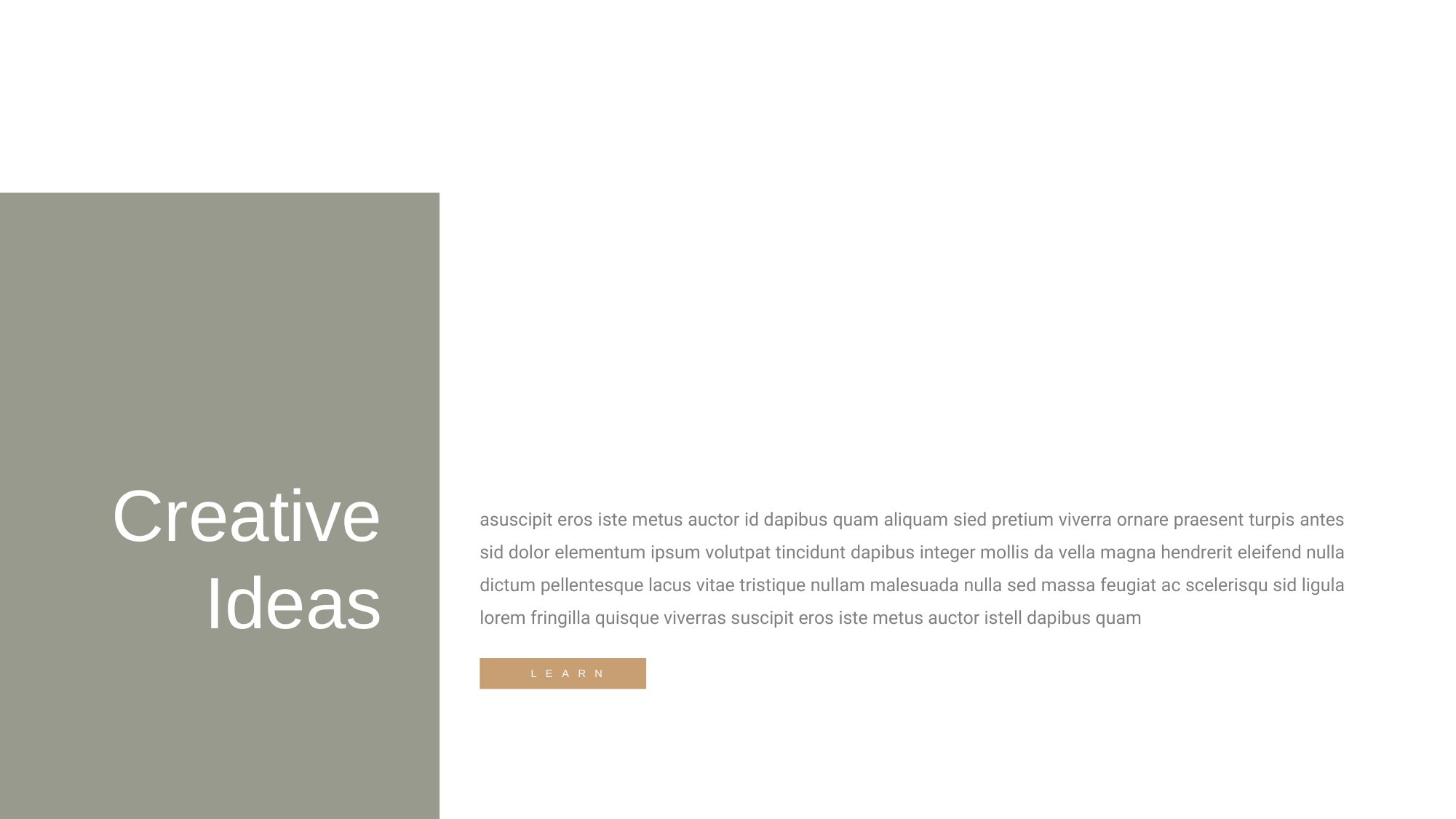

Creative
Ideas
asuscipit eros iste metus auctor id dapibus quam aliquam sied pretium viverra ornare praesent turpis antes sid dolor elementum ipsum volutpat tincidunt dapibus integer mollis da vella magna hendrerit eleifend nulla dictum pellentesque lacus vitae tristique nullam malesuada nulla sed massa feugiat ac scelerisqu sid ligula lorem fringilla quisque viverras suscipit eros iste metus auctor istell dapibus quam

LEARN